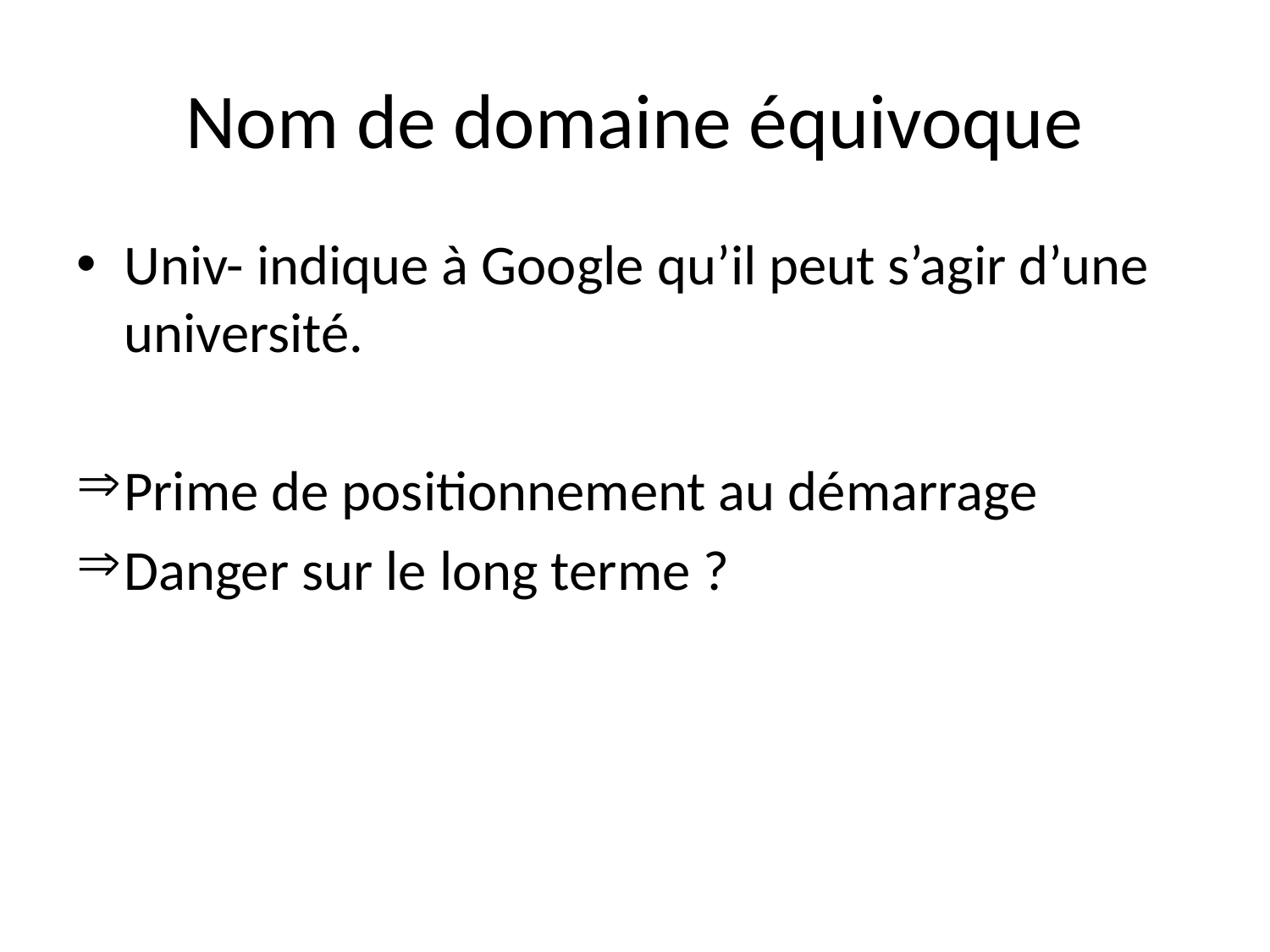

# Nom de domaine équivoque
Univ- indique à Google qu’il peut s’agir d’une université.

Prime de positionnement au démarrage
Danger sur le long terme ?